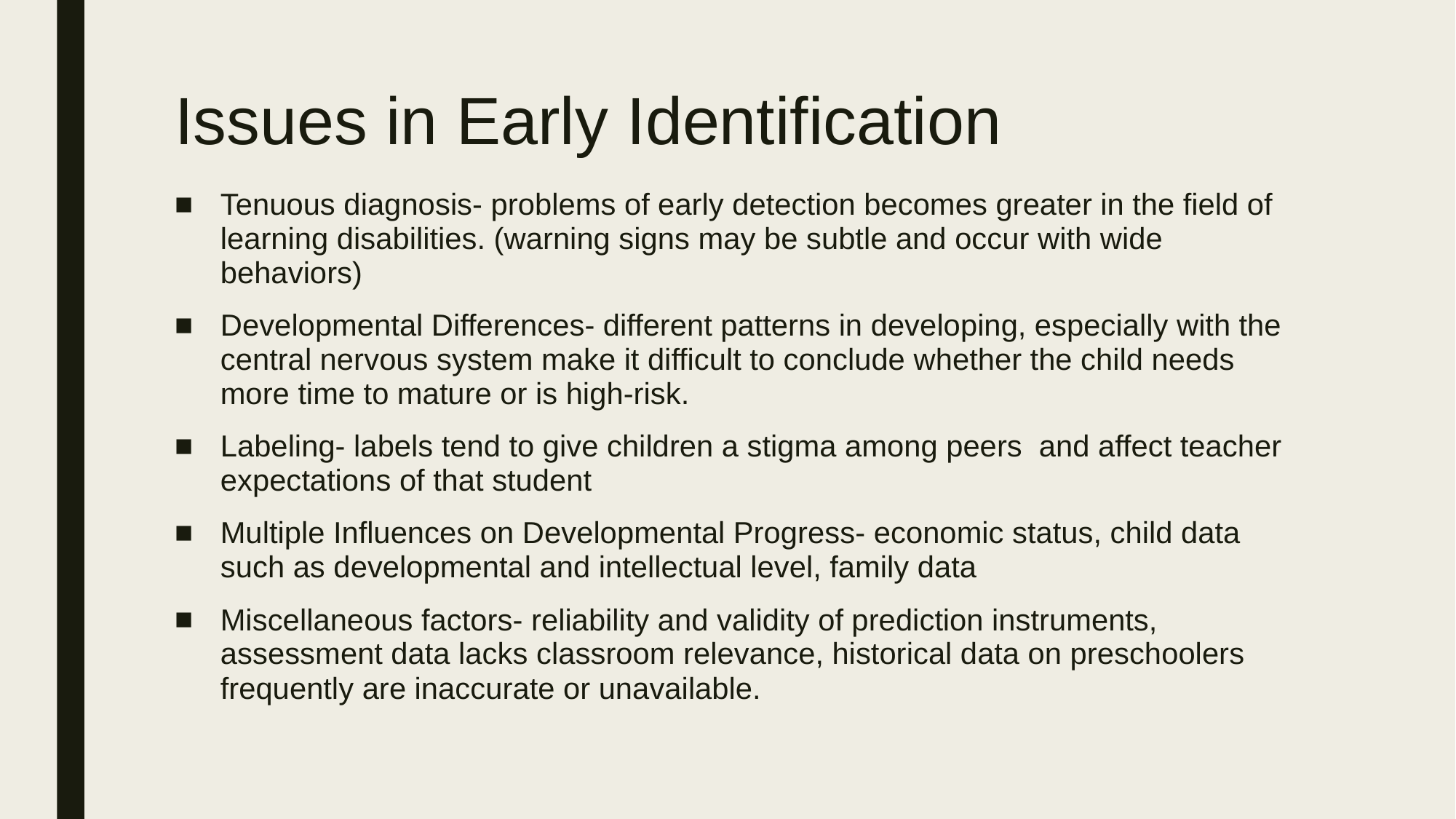

# Issues in Early Identification
Tenuous diagnosis- problems of early detection becomes greater in the field of learning disabilities. (warning signs may be subtle and occur with wide behaviors)
Developmental Differences- different patterns in developing, especially with the central nervous system make it difficult to conclude whether the child needs more time to mature or is high-risk.
Labeling- labels tend to give children a stigma among peers  and affect teacher expectations of that student
Multiple Influences on Developmental Progress- economic status, child data such as developmental and intellectual level, family data
Miscellaneous factors- reliability and validity of prediction instruments, assessment data lacks classroom relevance, historical data on preschoolers frequently are inaccurate or unavailable.